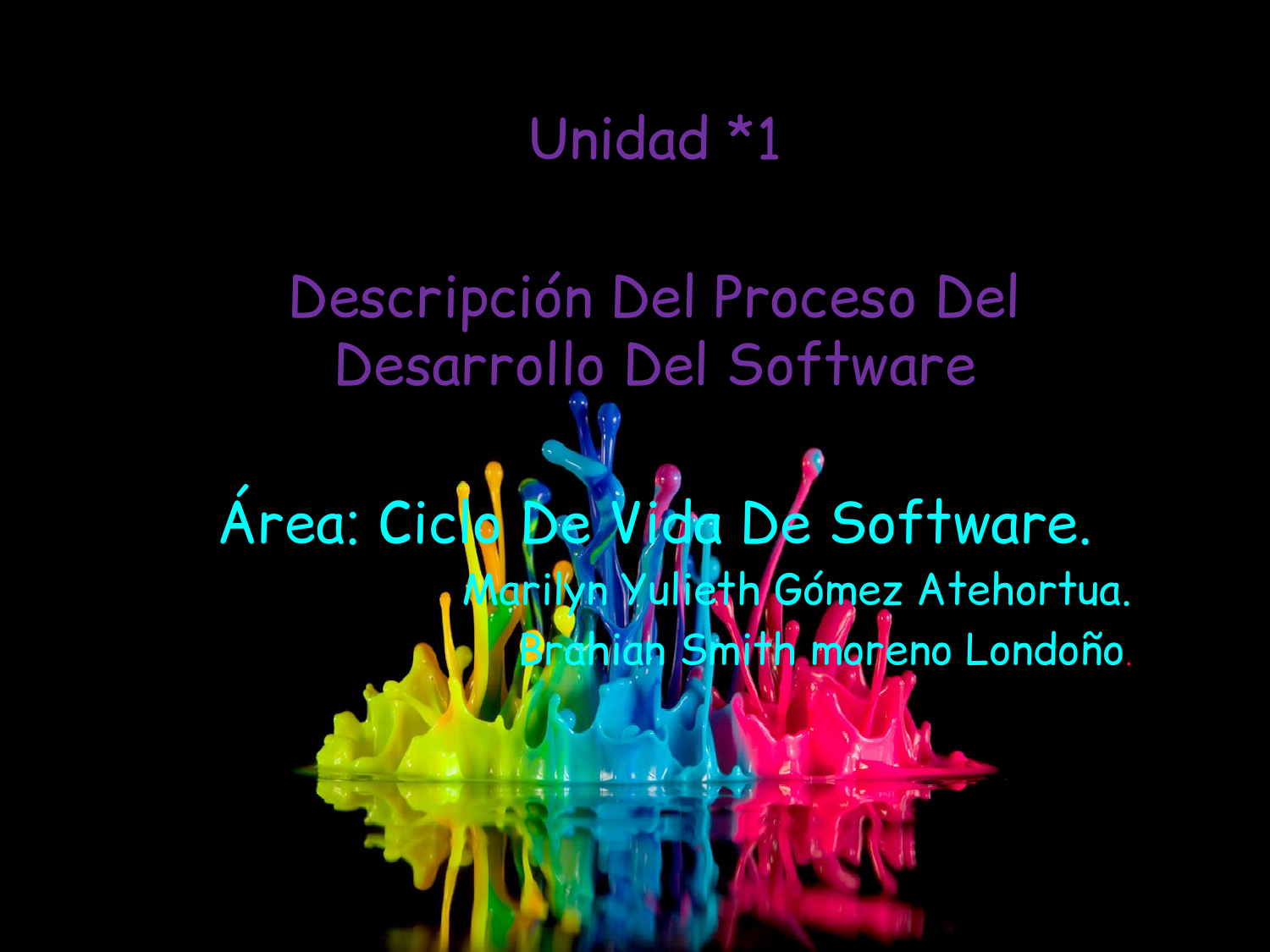

Unidad *1

Descripción Del Proceso Del Desarrollo Del Software

Área: Ciclo De Vida De Software.
Marilyn Yulieth Gómez Atehortua.
Brahian Smith moreno Londoño.